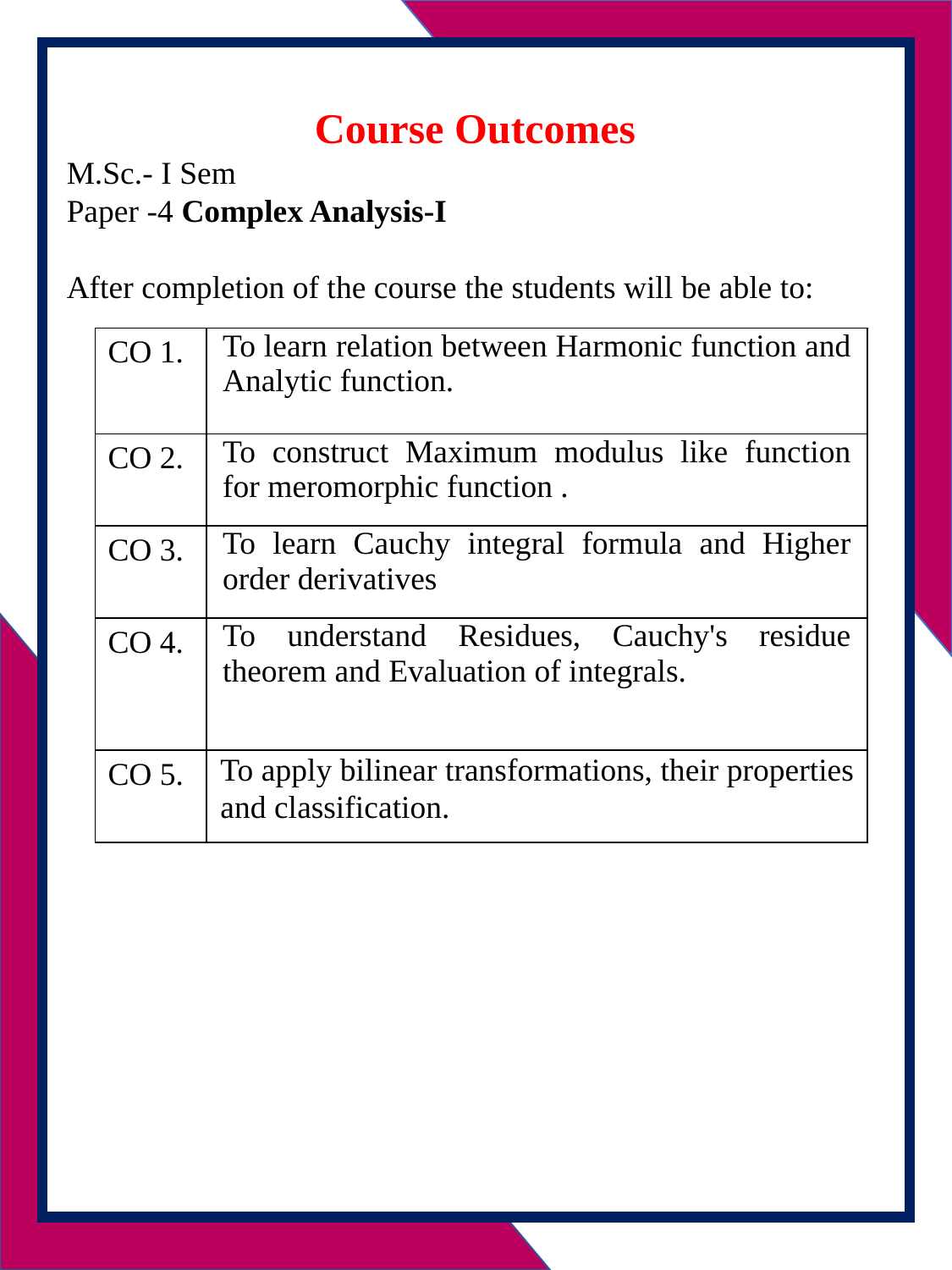

Course Outcomes
M.Sc.- I Sem
Paper -4 Complex Analysis-I

After completion of the course the students will be able to:

| CO 1. | To learn relation between Harmonic function and Analytic function. |
| --- | --- |
| CO 2. | To construct Maximum modulus like function for meromorphic function . |
| CO 3. | To learn Cauchy integral formula and Higher order derivatives |
| CO 4. | To understand Residues, Cauchy's residue theorem and Evaluation of integrals. |
| CO 5. | To apply bilinear transformations, their properties and classification. |